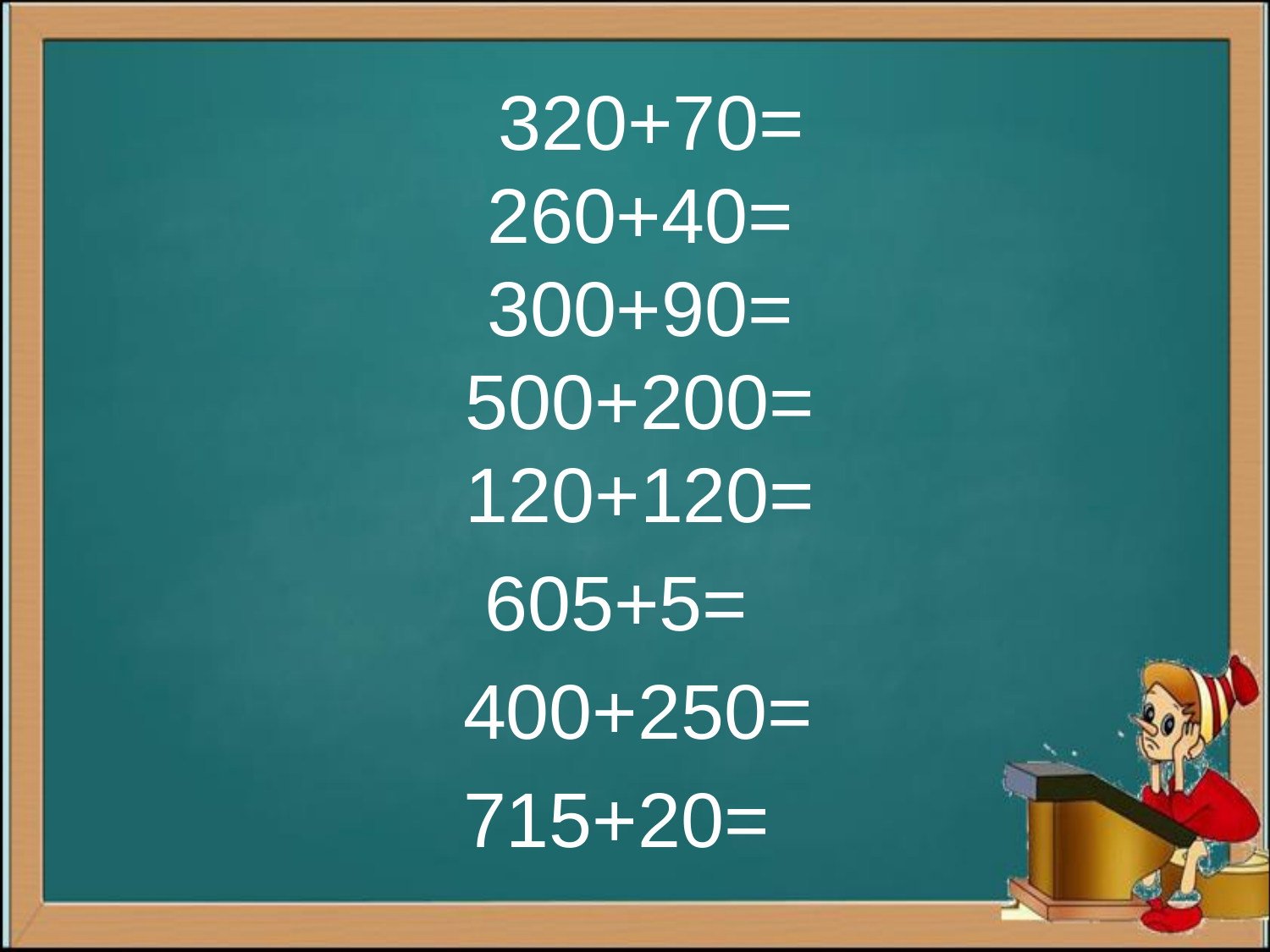

320+70=
260+40=
300+90=
500+200=
120+120=
605+5=
  400+250=
715+20=